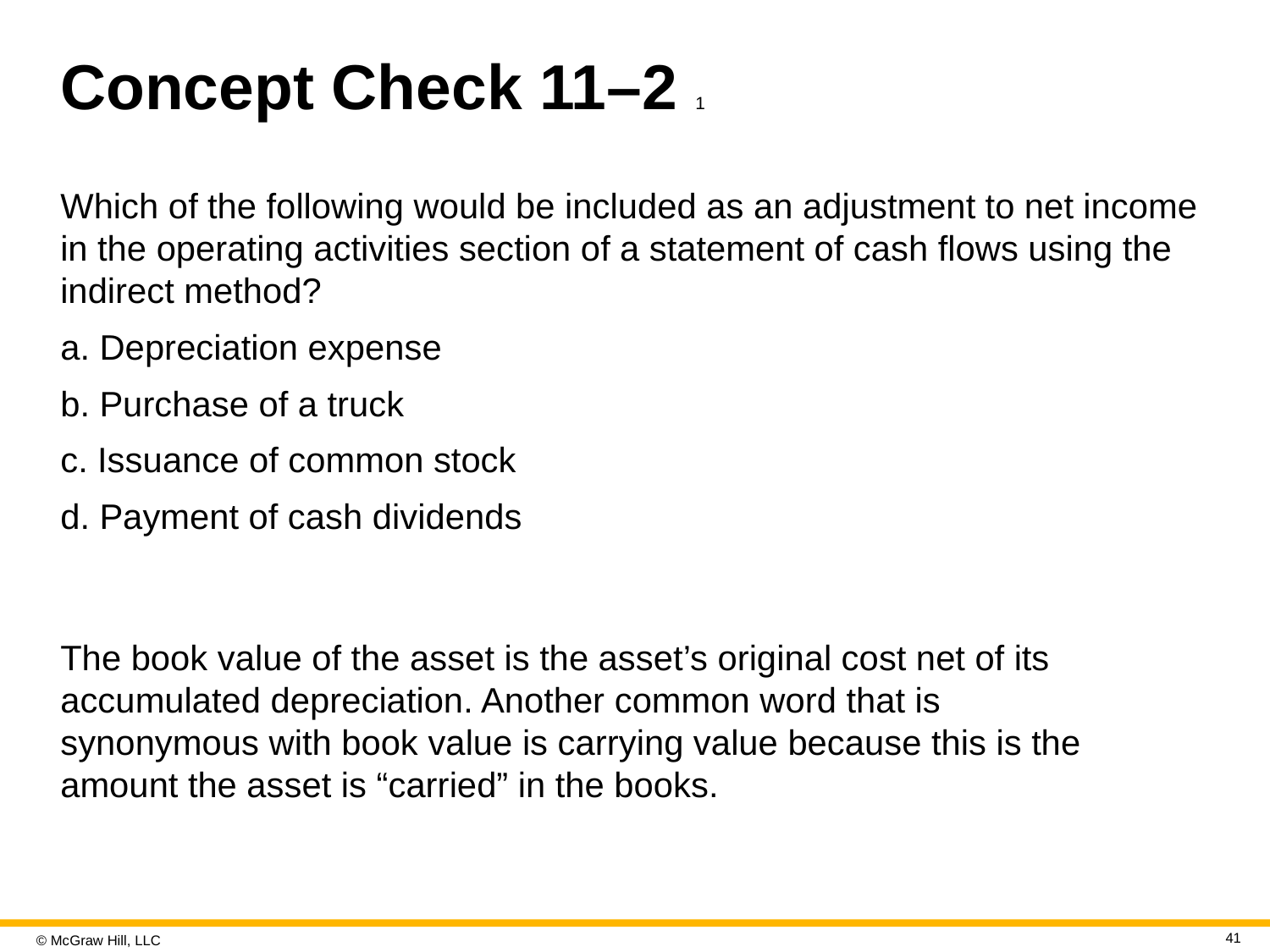

# Concept Check 11–2 1
Which of the following would be included as an adjustment to net income in the operating activities section of a statement of cash flows using the indirect method?
a. Depreciation expense
b. Purchase of a truck
c. Issuance of common stock
d. Payment of cash dividends
The book value of the asset is the asset’s original cost net of its accumulated depreciation. Another common word that is synonymous with book value is carrying value because this is the amount the asset is “carried” in the books.
41